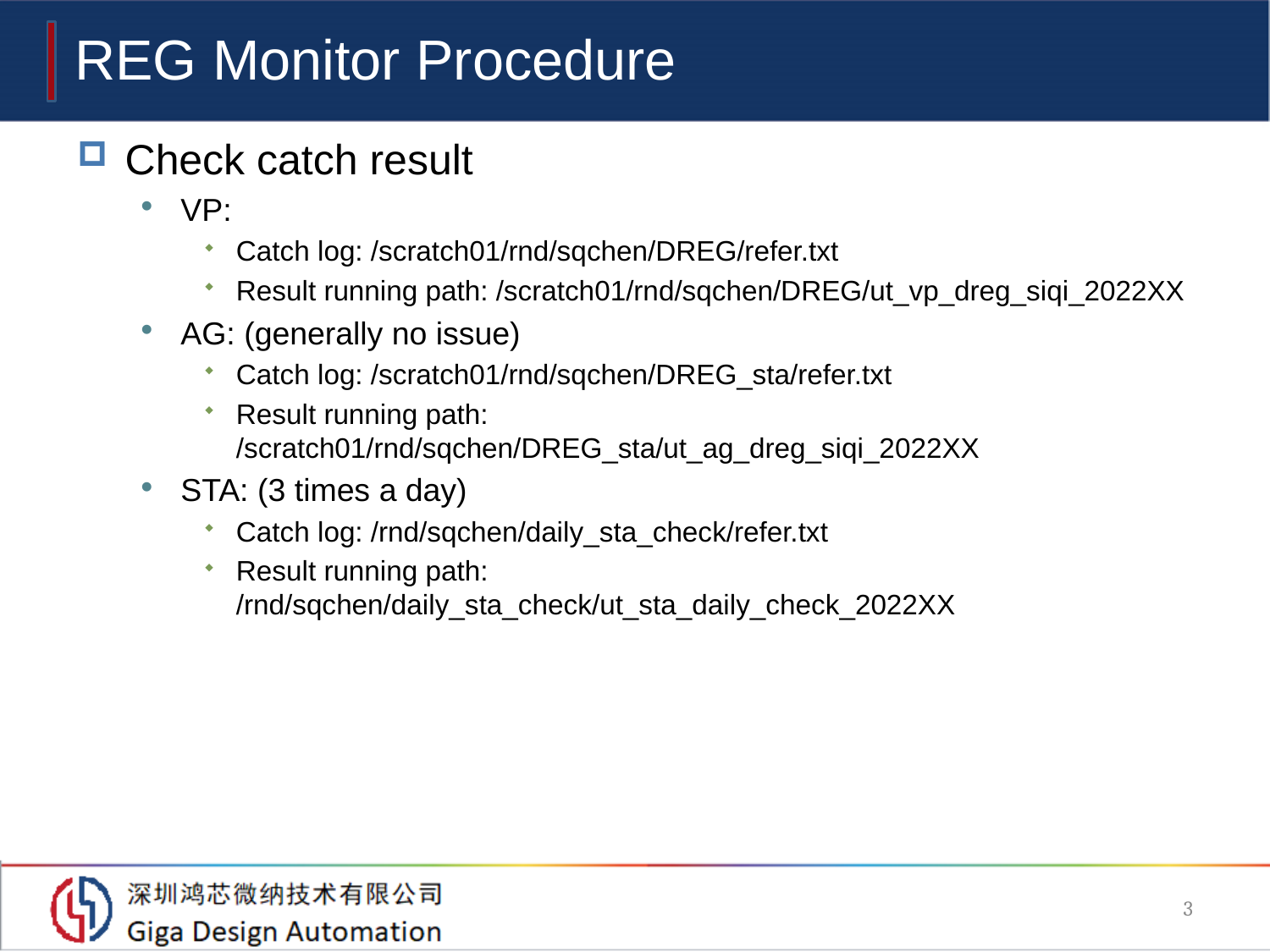

# REG Monitor Procedure
Check catch result
VP:
Catch log: /scratch01/rnd/sqchen/DREG/refer.txt
Result running path: /scratch01/rnd/sqchen/DREG/ut_vp_dreg_siqi_2022XX
AG: (generally no issue)
Catch log: /scratch01/rnd/sqchen/DREG_sta/refer.txt
Result running path: /scratch01/rnd/sqchen/DREG_sta/ut_ag_dreg_siqi_2022XX
STA: (3 times a day)
Catch log: /rnd/sqchen/daily_sta_check/refer.txt
Result running path: /rnd/sqchen/daily_sta_check/ut_sta_daily_check_2022XX

3